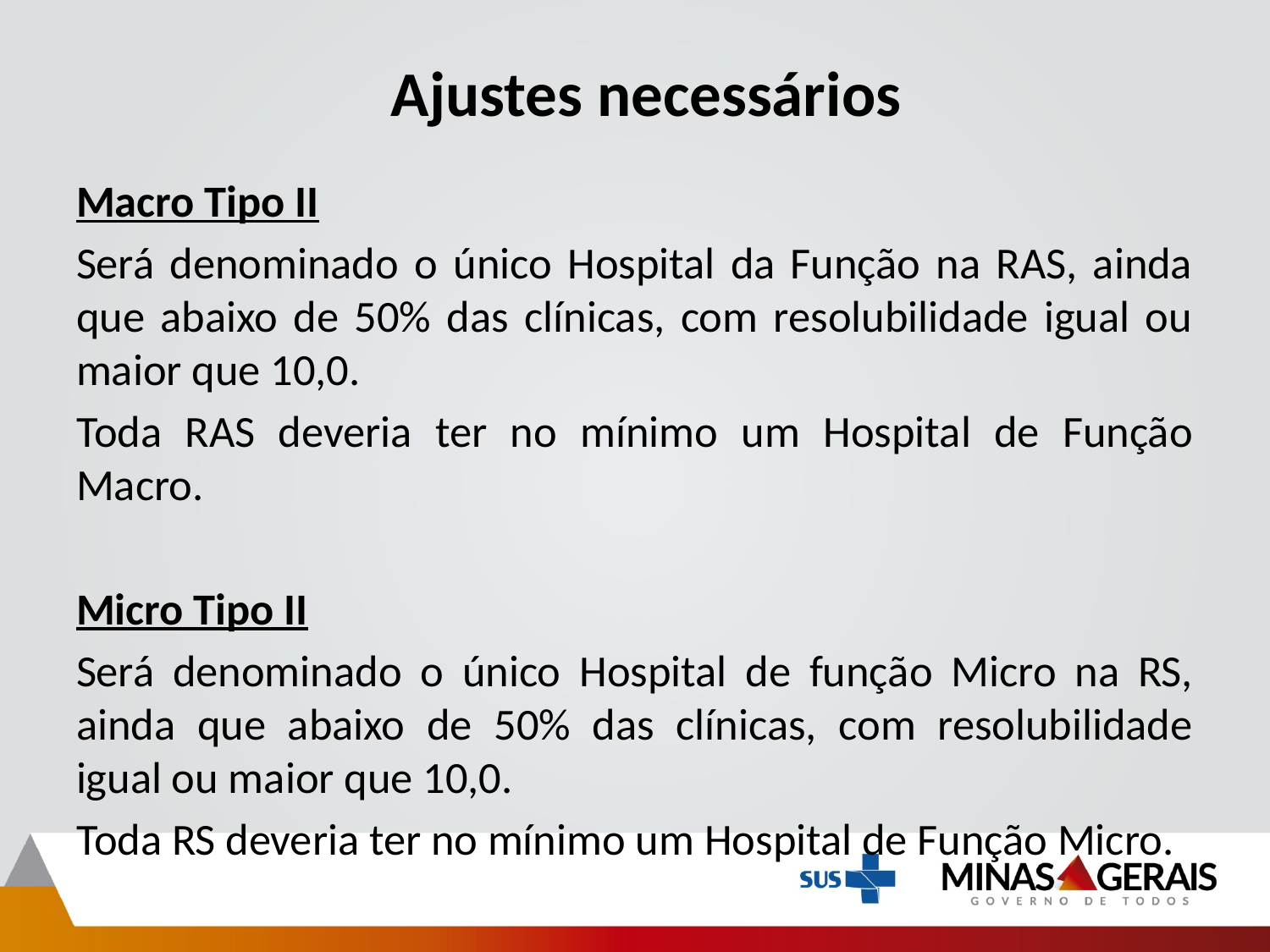

# Ajustes necessários
Macro Tipo II
Será denominado o único Hospital da Função na RAS, ainda que abaixo de 50% das clínicas, com resolubilidade igual ou maior que 10,0.
Toda RAS deveria ter no mínimo um Hospital de Função Macro.

Micro Tipo II
Será denominado o único Hospital de função Micro na RS, ainda que abaixo de 50% das clínicas, com resolubilidade igual ou maior que 10,0.
Toda RS deveria ter no mínimo um Hospital de Função Micro.